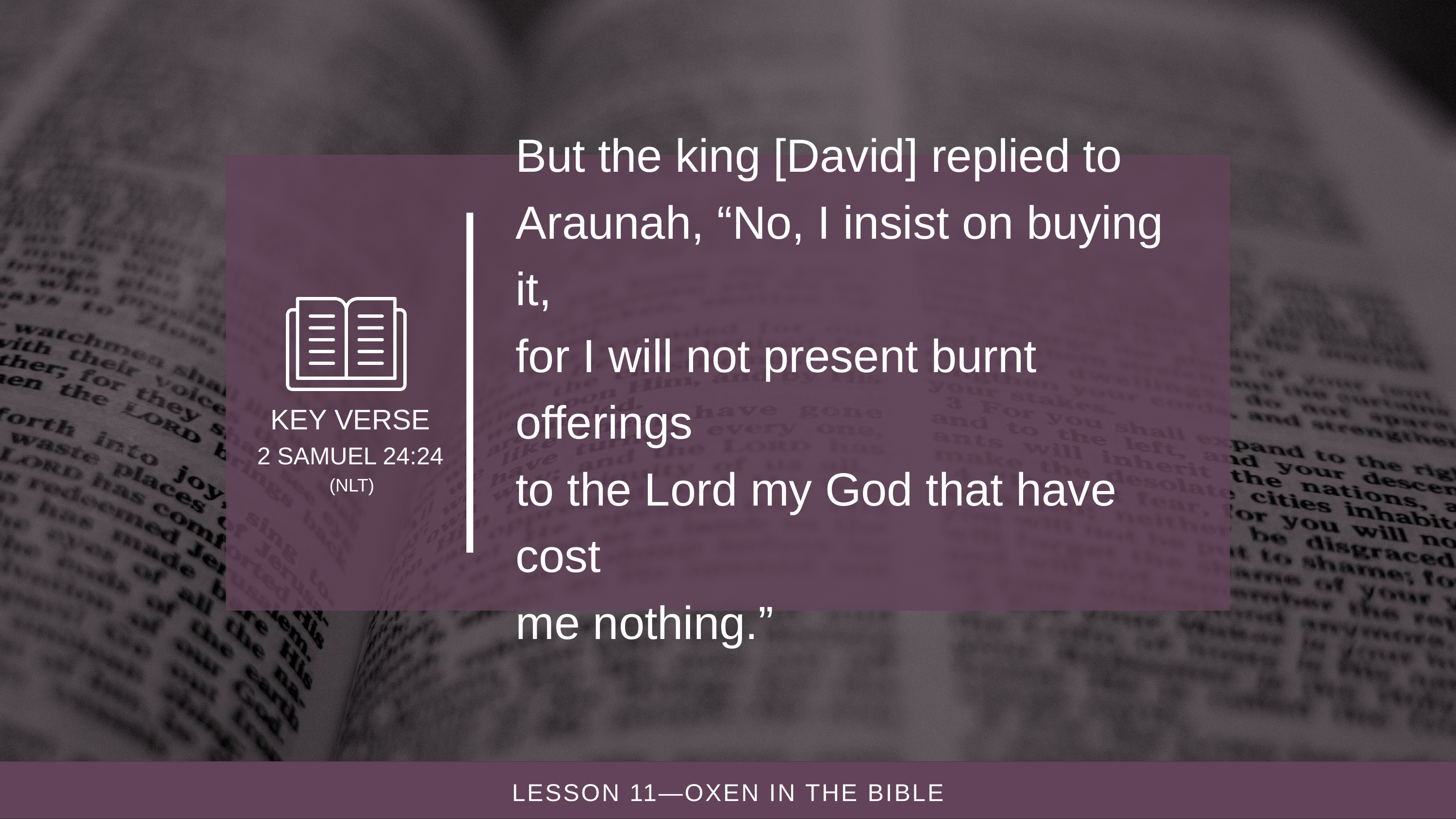

But the king [David] replied to
Araunah, “No, I insist on buying it,
for I will not present burnt offerings
to the Lord my God that have cost
me nothing.”
(NLT)